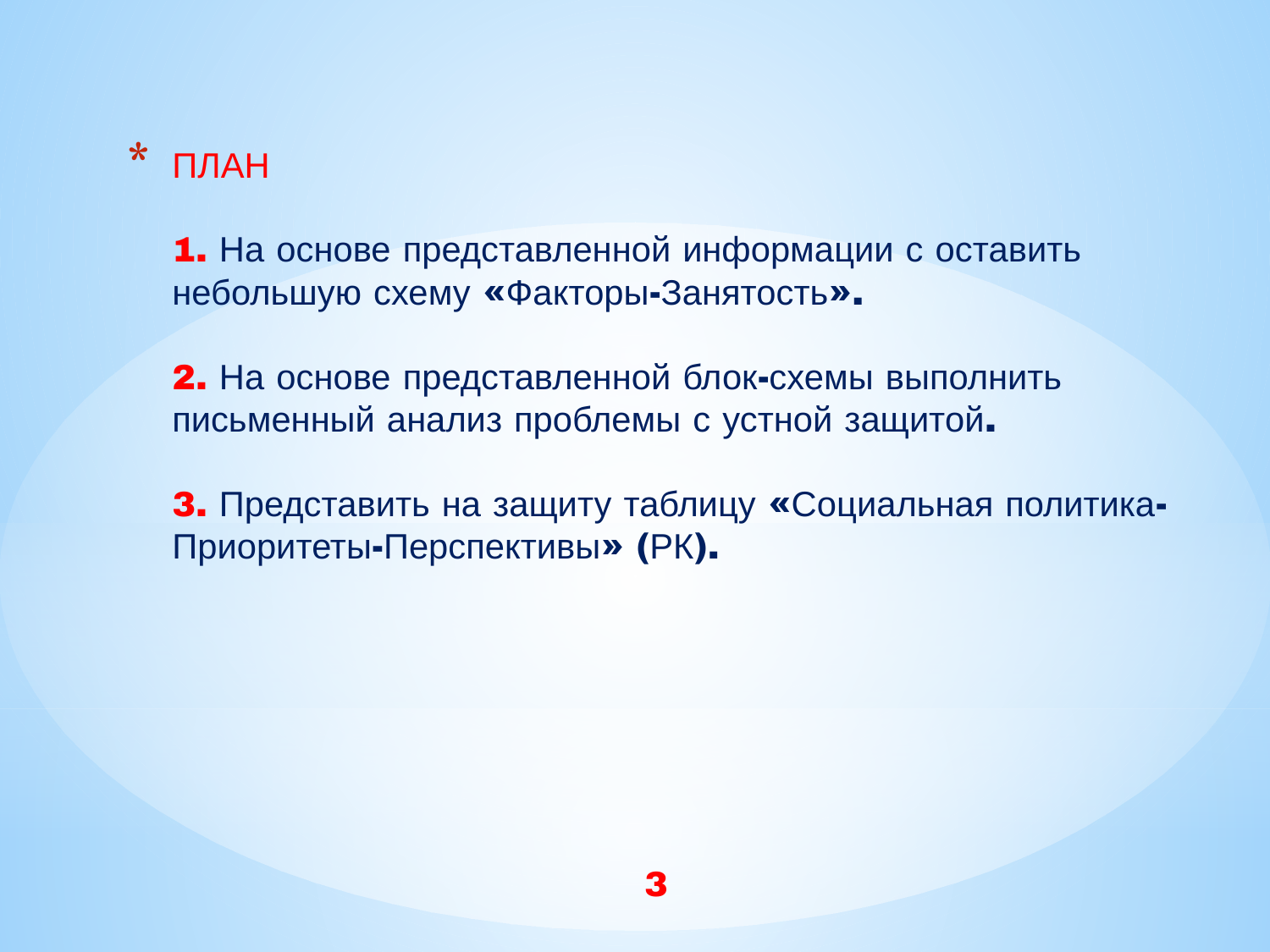

# ПЛАН 1. На основе представленной информации с оставить небольшую схему «Факторы-Занятость». 2. На основе представленной блок-схемы выполнить письменный анализ проблемы с устной защитой. 3. Представить на защиту таблицу «Социальная политика-Приоритеты-Перспективы» (РК).

3